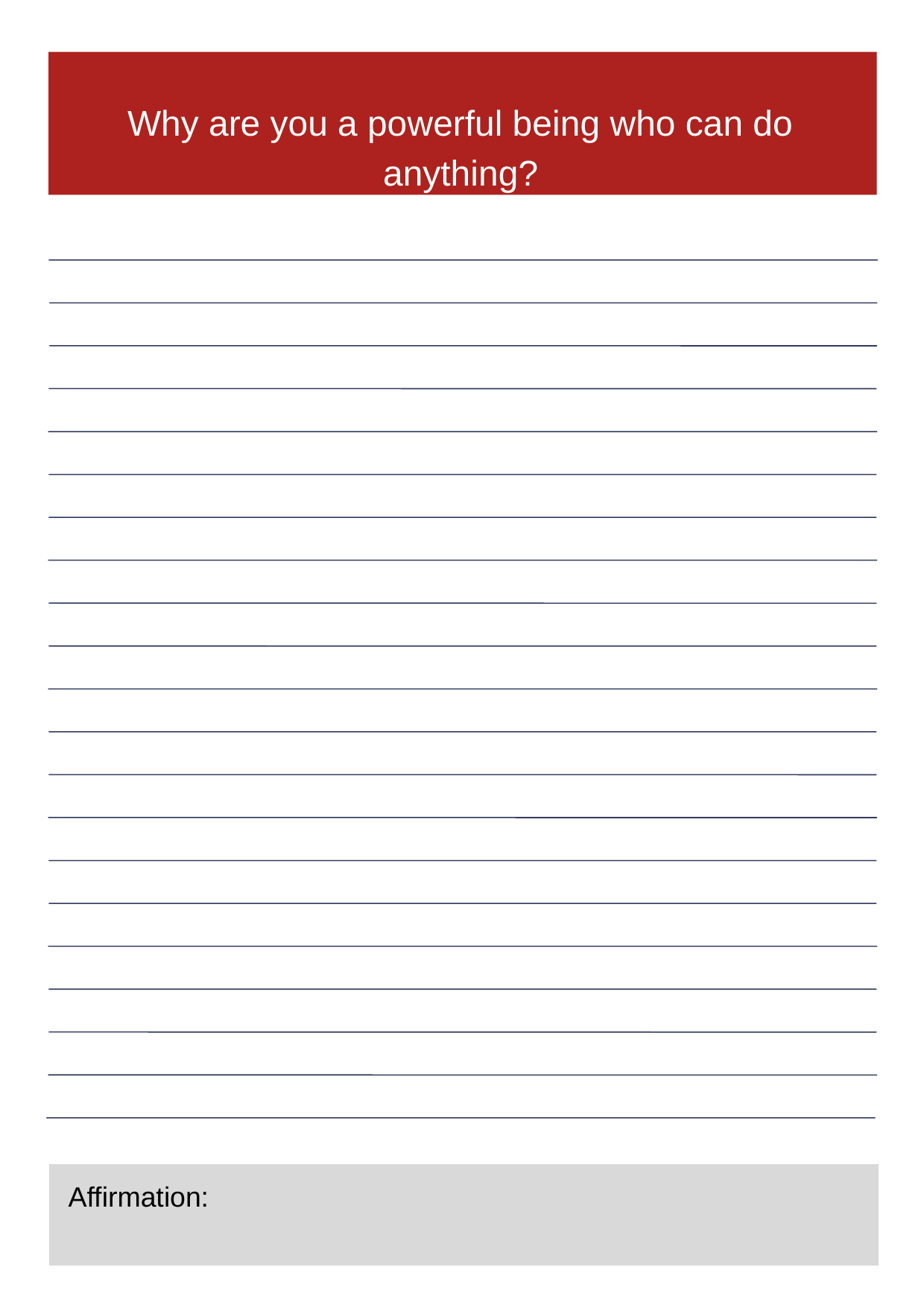

Why are you a powerful being who can do anything?

Affirmation: